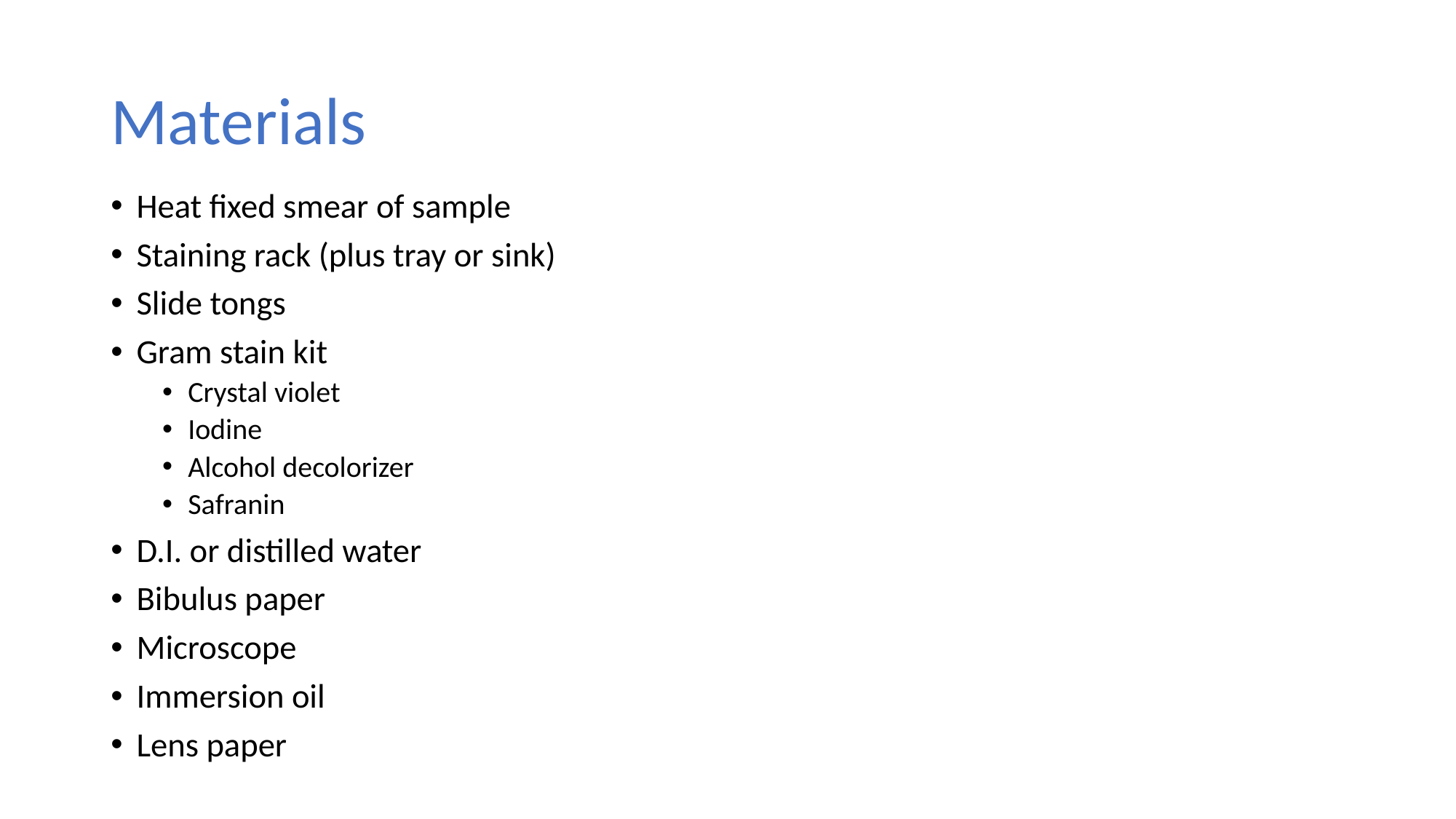

# Materials
Heat fixed smear of sample
Staining rack (plus tray or sink)
Slide tongs
Gram stain kit
Crystal violet
Iodine
Alcohol decolorizer
Safranin
D.I. or distilled water
Bibulus paper
Microscope
Immersion oil
Lens paper